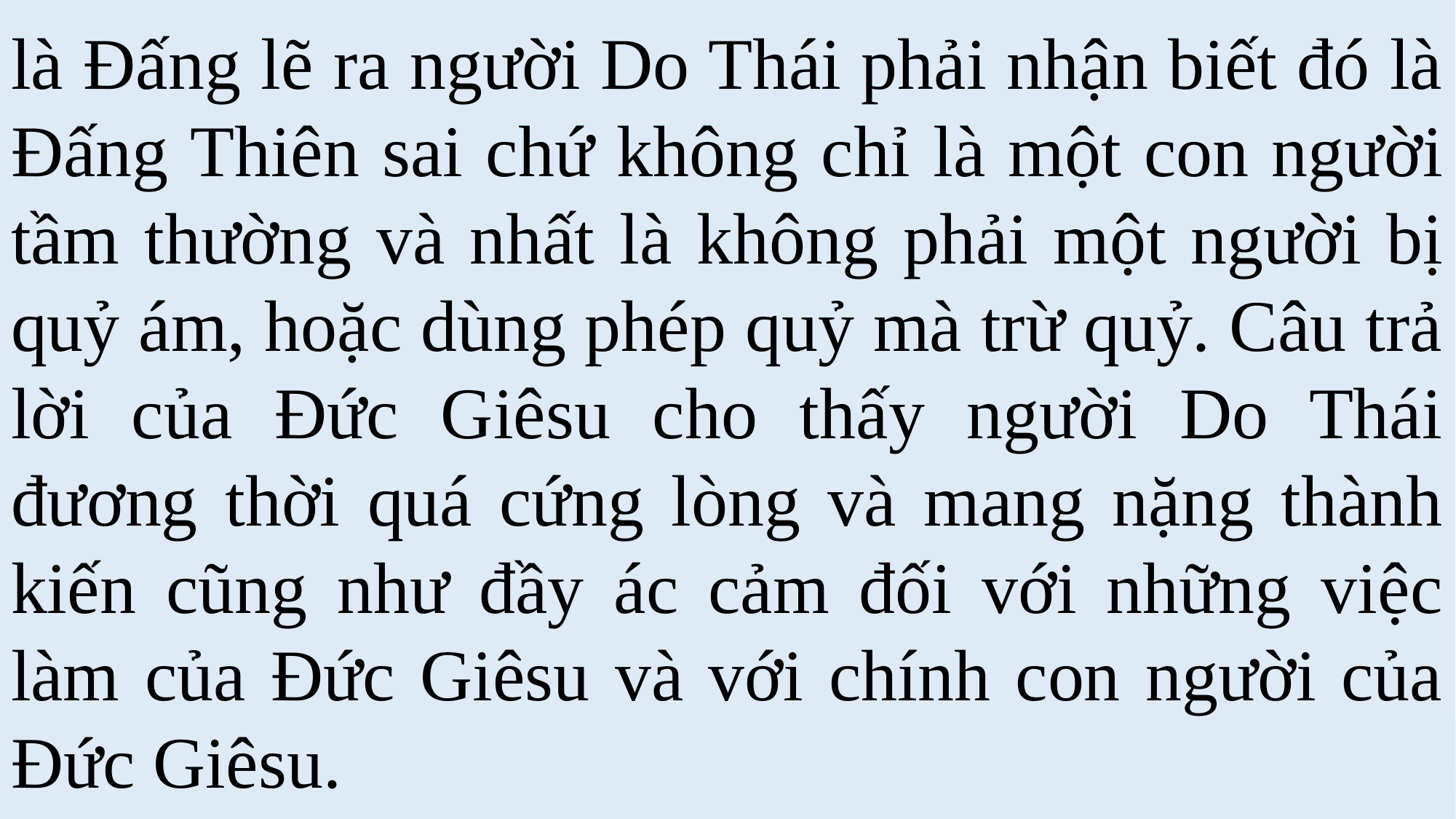

là Đấng lẽ ra người Do Thái phải nhận biết đó là Đấng Thiên sai chứ không chỉ là một con người tầm thường và nhất là không phải một người bị quỷ ám, hoặc dùng phép quỷ mà trừ quỷ. Câu trả lời của Đức Giêsu cho thấy người Do Thái đương thời quá cứng lòng và mang nặng thành kiến cũng như đầy ác cảm đối với những việc làm của Đức Giêsu và với chính con người của Đức Giêsu.